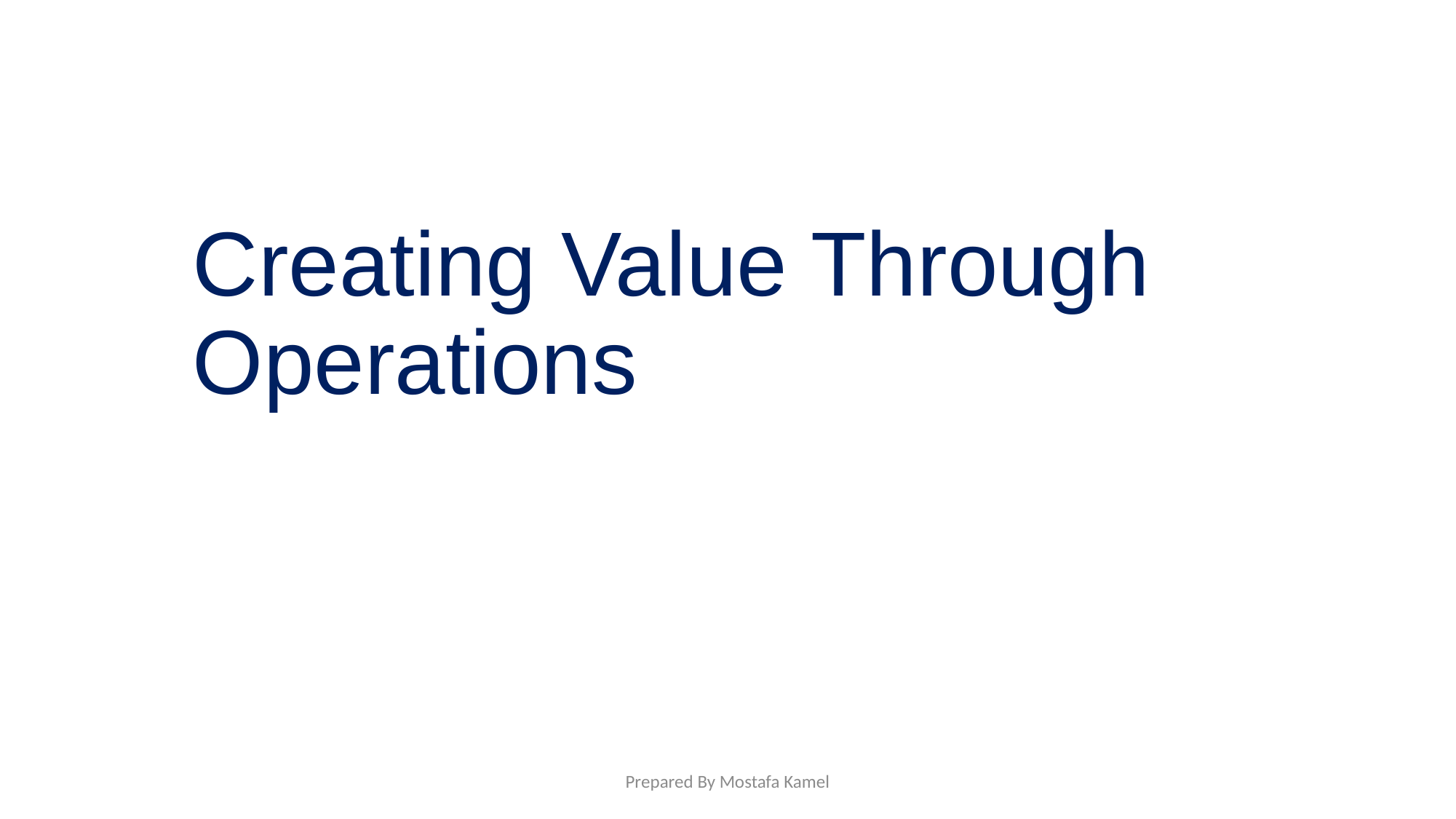

# Creating Value Through Operations
Prepared By Mostafa Kamel